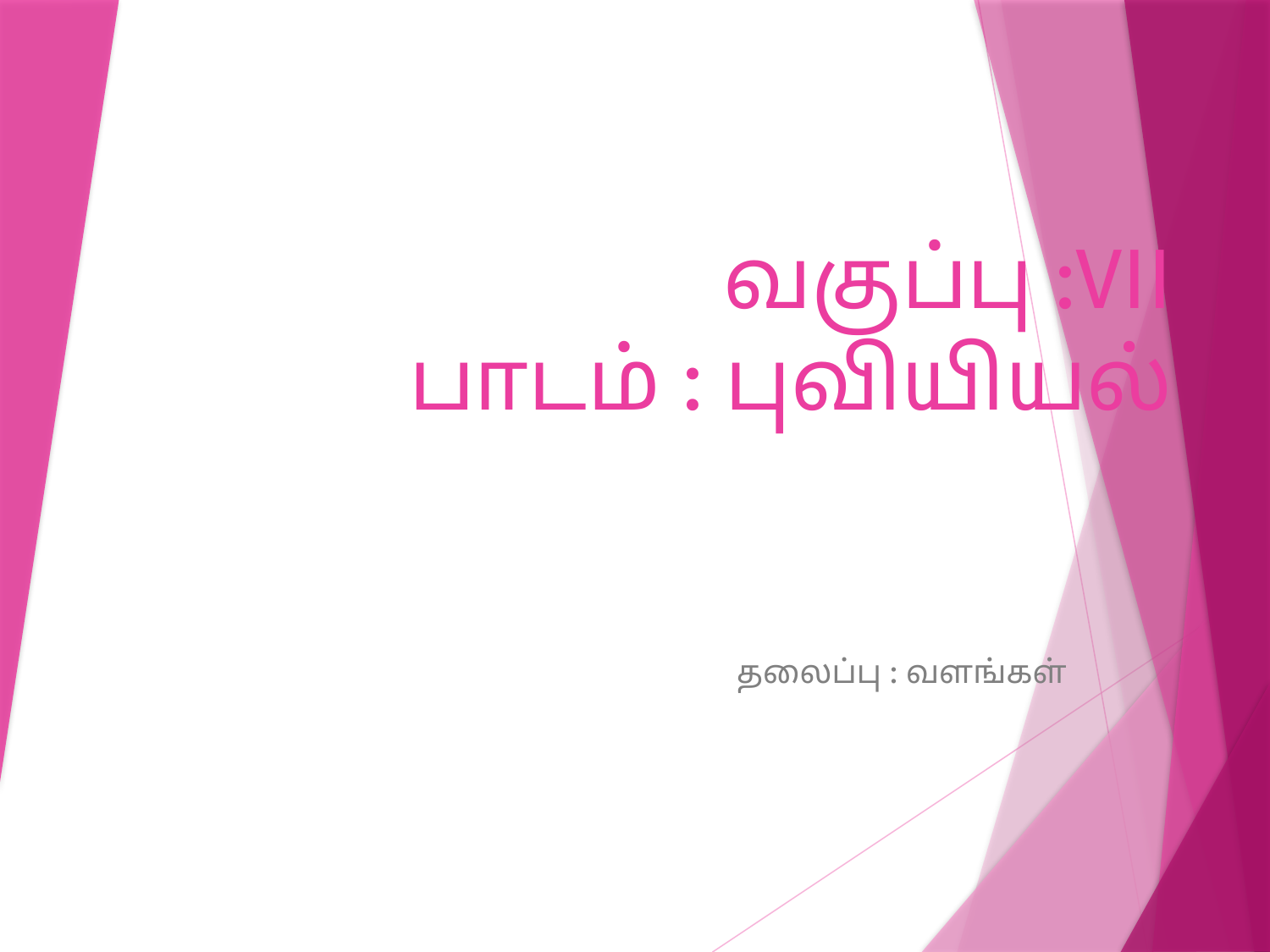

# வகுப்பு :VII பாடம் : புவியியல்
தலைப்பு : வளங்கள்